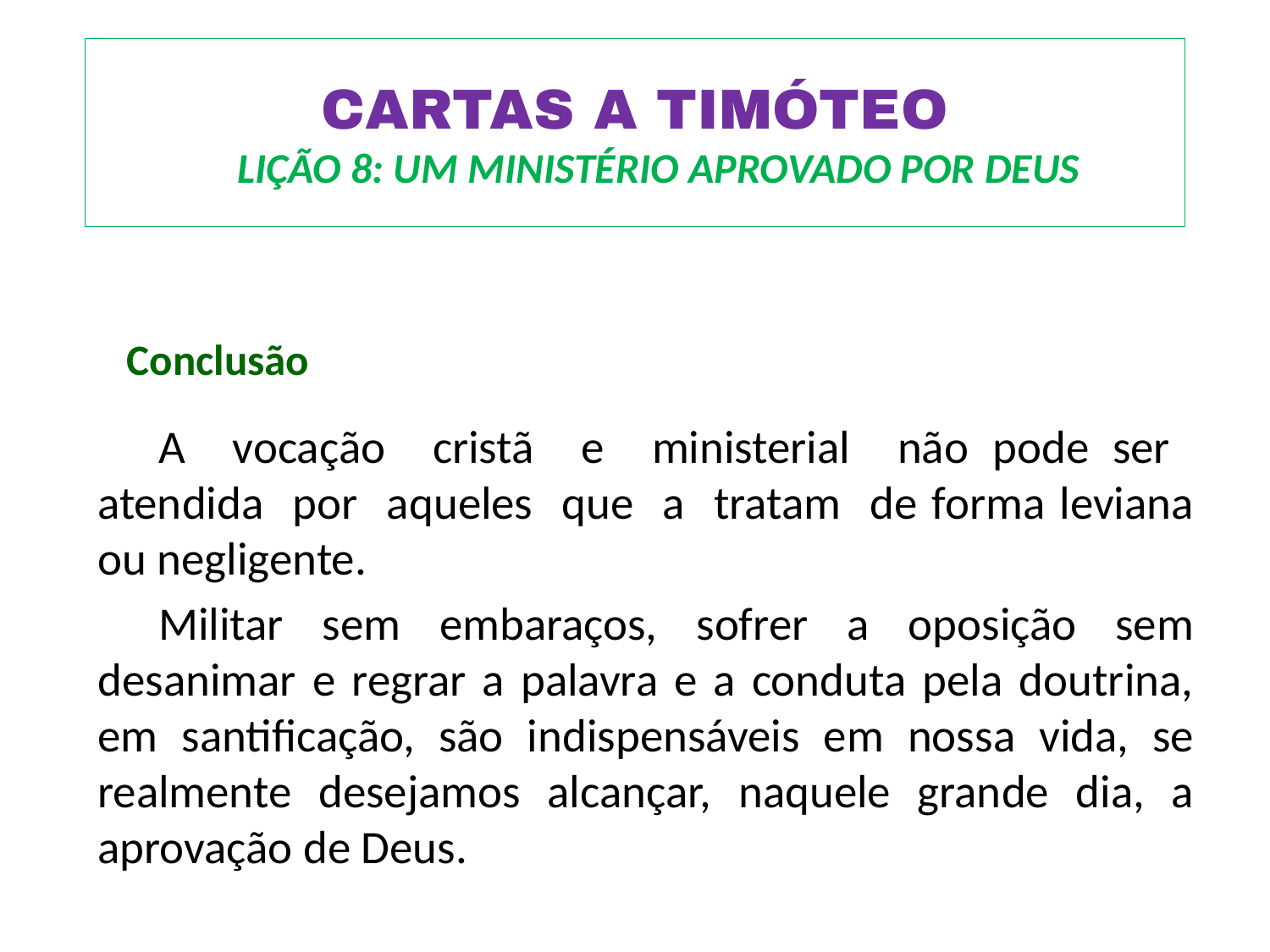

# CARTAS A TIMÓTEO LIÇÃO 8: UM MINISTÉRIO APROVADO POR DEUS
   Conclusão

	A  vocação  cristã  e  ministerial  não pode ser  atendida  por  aqueles  que  a  tratam  de forma leviana ou negligente.
	Militar sem embaraços, sofrer a oposição sem desanimar e regrar a palavra e a conduta pela doutrina, em santificação, são indispensáveis em nossa vida, se realmente desejamos alcançar, naquele grande dia, a aprovação de Deus.